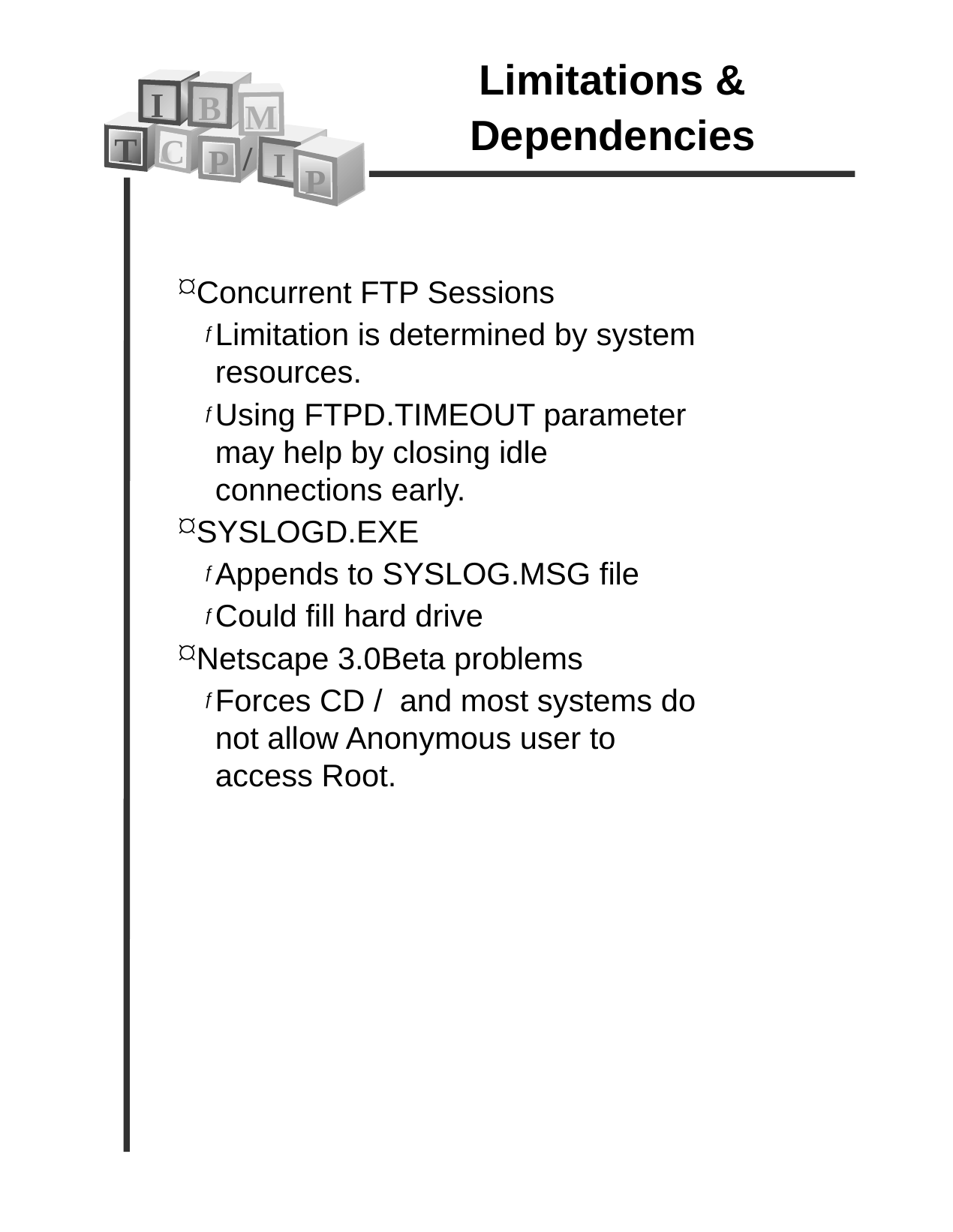

Limitations & Dependencies

I

B

M

T
C

/

P

I

P

Concurrent FTP Sessions
Limitation is determined by system resources.
Using FTPD.TIMEOUT parameter may help by closing idle connections early.
SYSLOGD.EXE
Appends to SYSLOG.MSG file
Could fill hard drive
Netscape 3.0Beta problems
Forces CD /  and most systems do not allow Anonymous user to access Root.